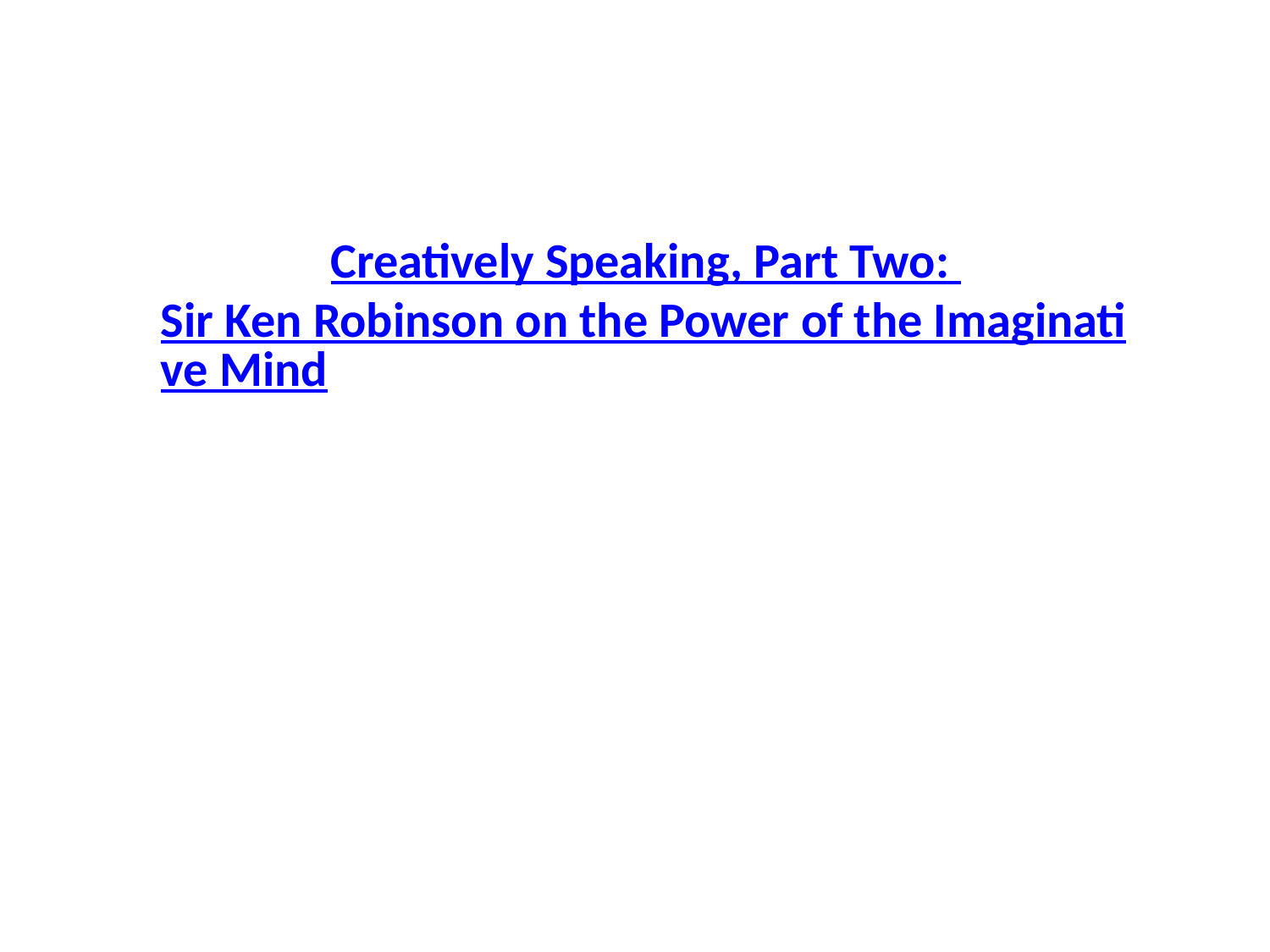

Creatively Speaking, Part Two:
Sir Ken Robinson on the Power of the Imaginative Mind